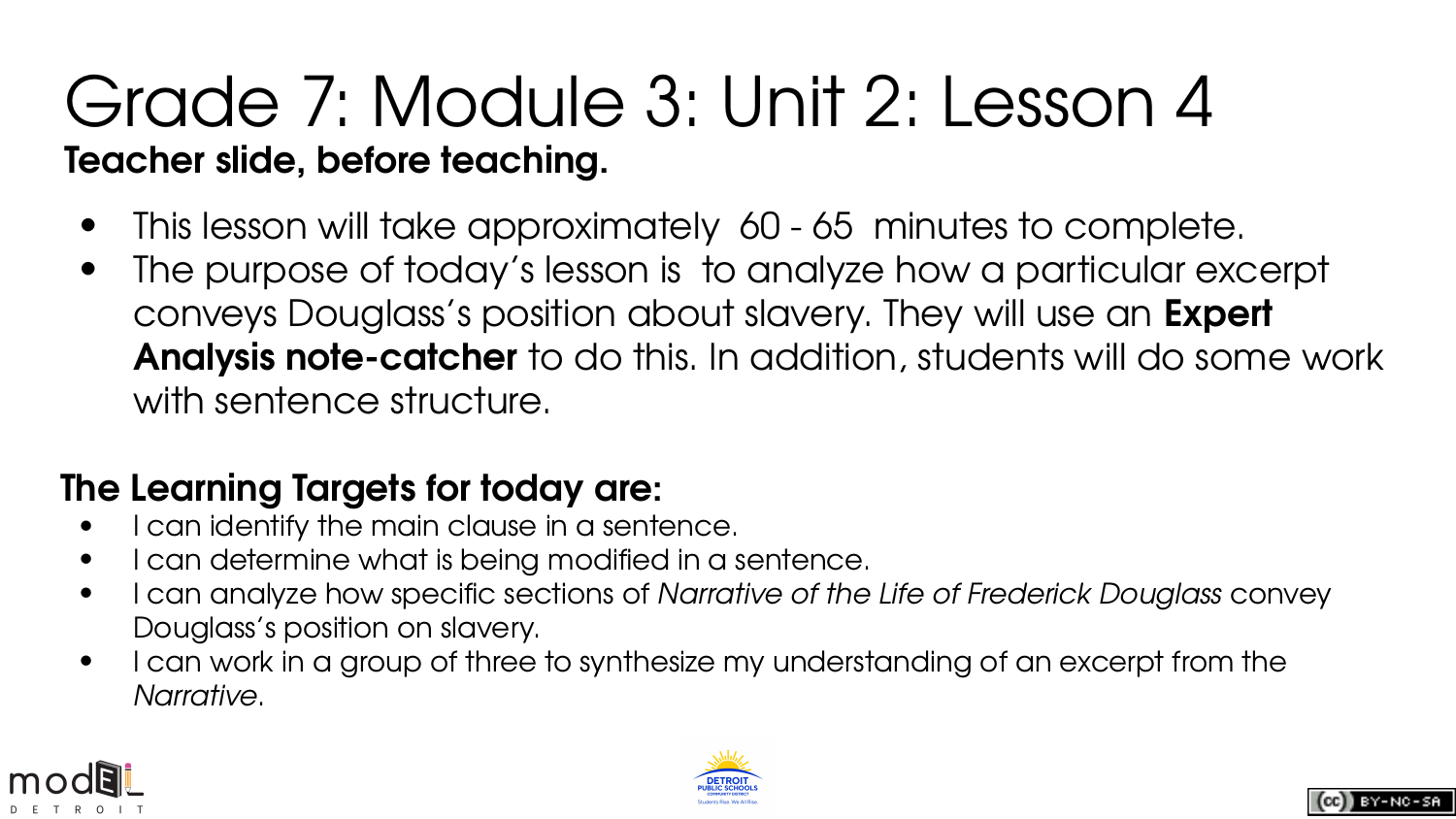

Grade 7: Module 3: Unit 2: Lesson 4
Teacher slide, before teaching.
This lesson will take approximately  60 - 65  minutes to complete.
The purpose of today’s lesson is  to analyze how a particular excerpt conveys Douglass’s position about slavery. They will use an Expert Analysis note-catcher to do this. In addition, students will do some work with sentence structure.

The Learning Targets for today are:
I can identify the main clause in a sentence.
I can determine what is being modified in a sentence.
I can analyze how specific sections of Narrative of the Life of Frederick Douglass convey Douglass’s position on slavery.
I can work in a group of three to synthesize my understanding of an excerpt from the Narrative.